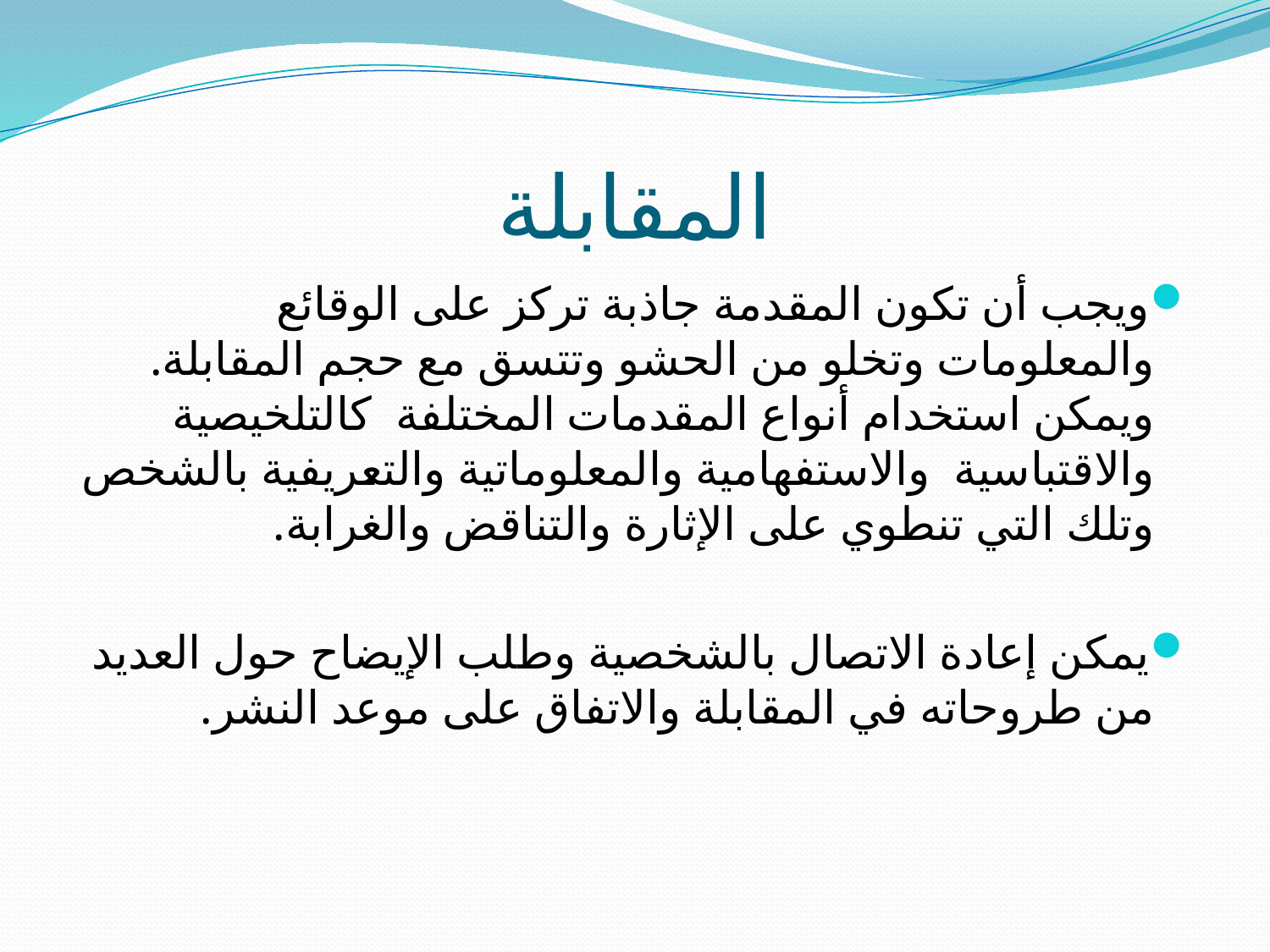

# المقابلة
ويجب أن تكون المقدمة جاذبة تركز على الوقائع والمعلومات وتخلو من الحشو وتتسق مع حجم المقابلة. ويمكن استخدام أنواع المقدمات المختلفة  كالتلخيصية  والاقتباسية  والاستفهامية والمعلوماتية والتعريفية بالشخص وتلك التي تنطوي على الإثارة والتناقض والغرابة.

يمكن إعادة الاتصال بالشخصية وطلب الإيضاح حول العديد من طروحاته في المقابلة والاتفاق على موعد النشر.